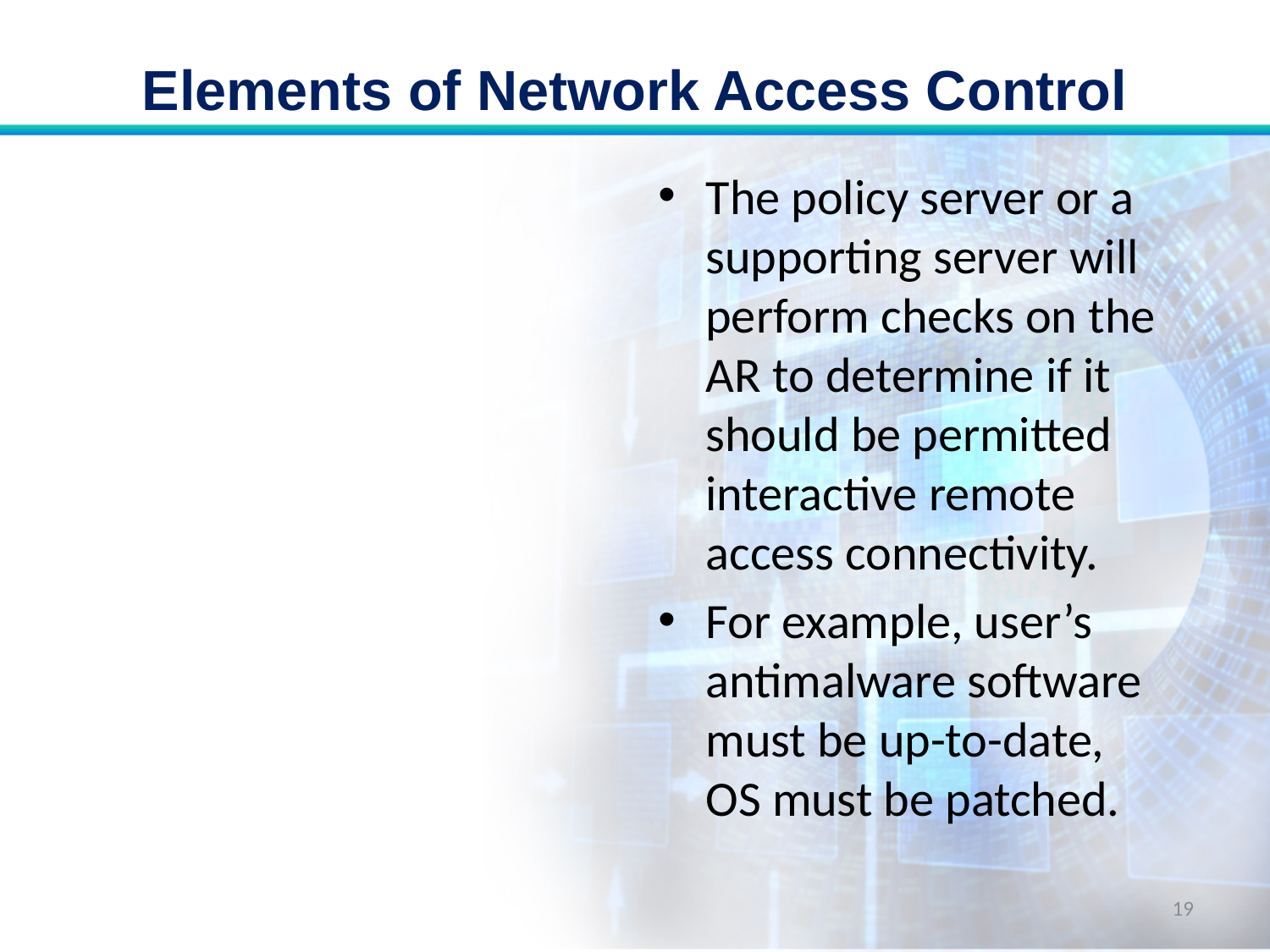

# Elements of Network Access Control
The policy server or a supporting server will perform checks on the AR to determine if it should be permitted interactive remote access connectivity.
For example, user’s antimalware software must be up-to-date, OS must be patched.
19